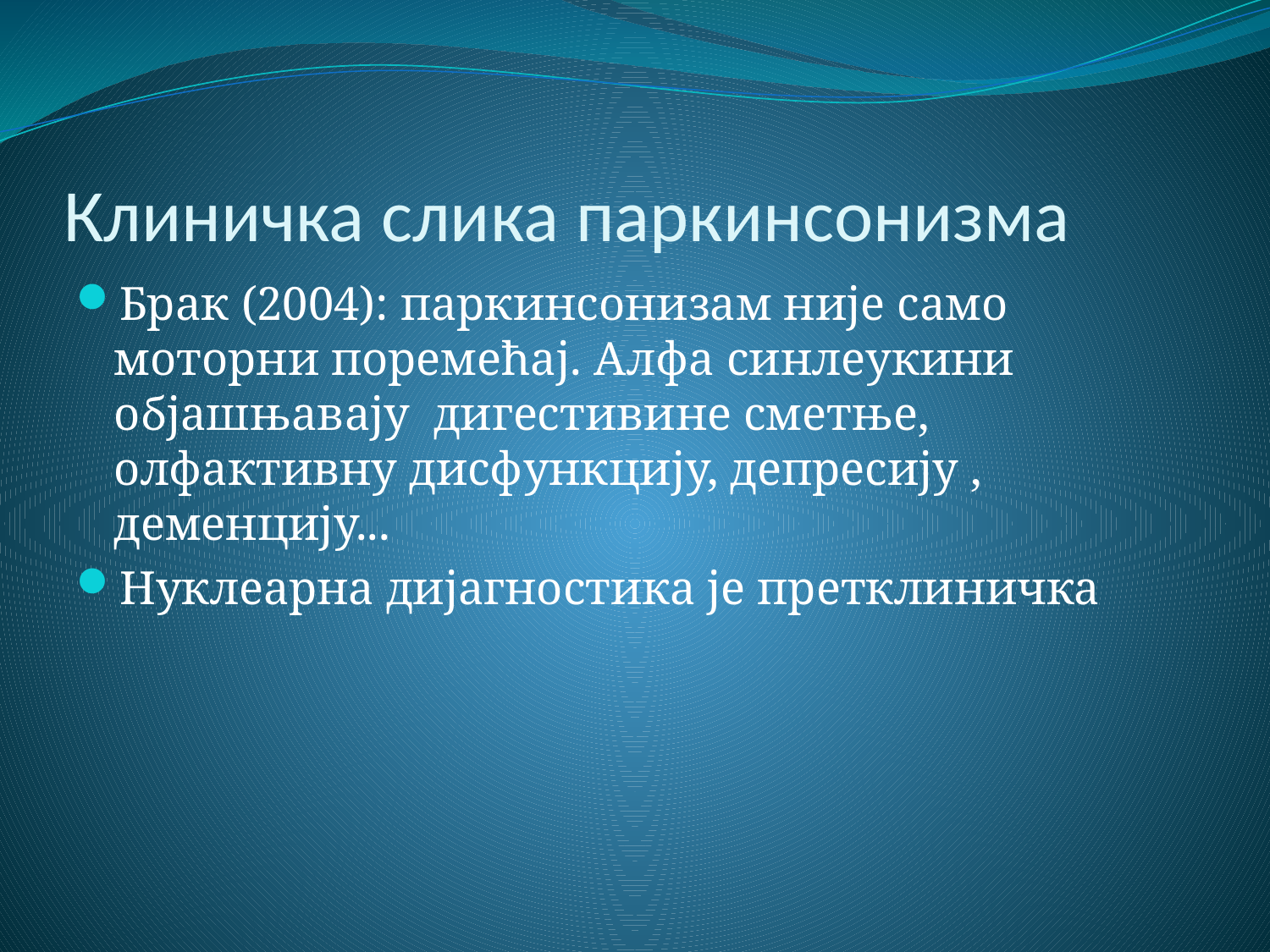

# Клиничка слика паркинсонизма
Брак (2004): паркинсонизам није само моторни поремећај. Алфа синлеукини објашњавају  дигестивине сметње, олфактивну дисфункцију, депресију , деменцију...
Нуклеарна дијагностика је претклиничка